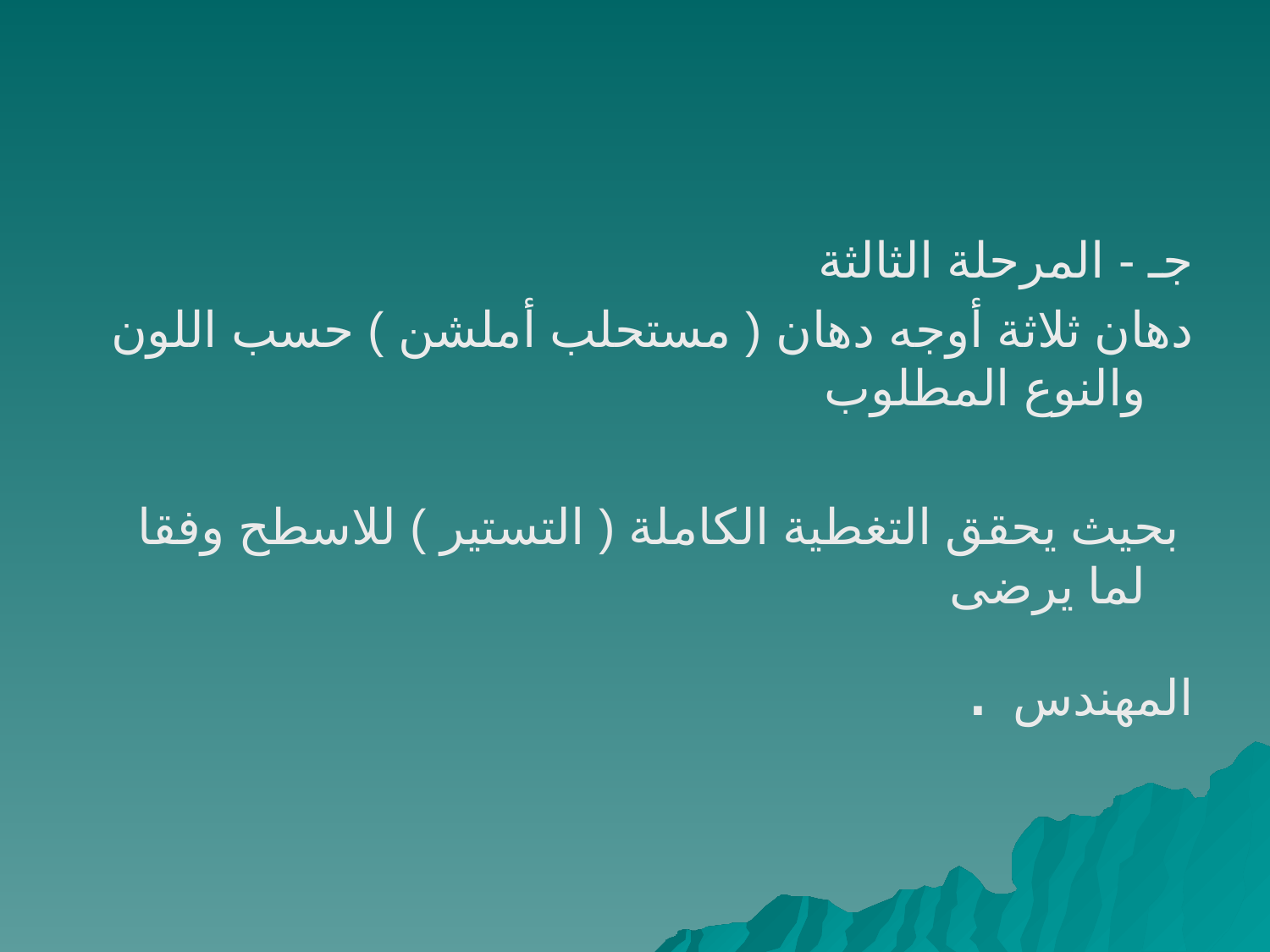

جـ - المرحلة الثالثة
دهان ثلاثة أوجه دهان ( مستحلب أملشن ) حسب اللون والنوع المطلوب

 بحيث يحقق التغطية الكاملة ( التستير ) للاسطح وفقا لما يرضى
المهندس .